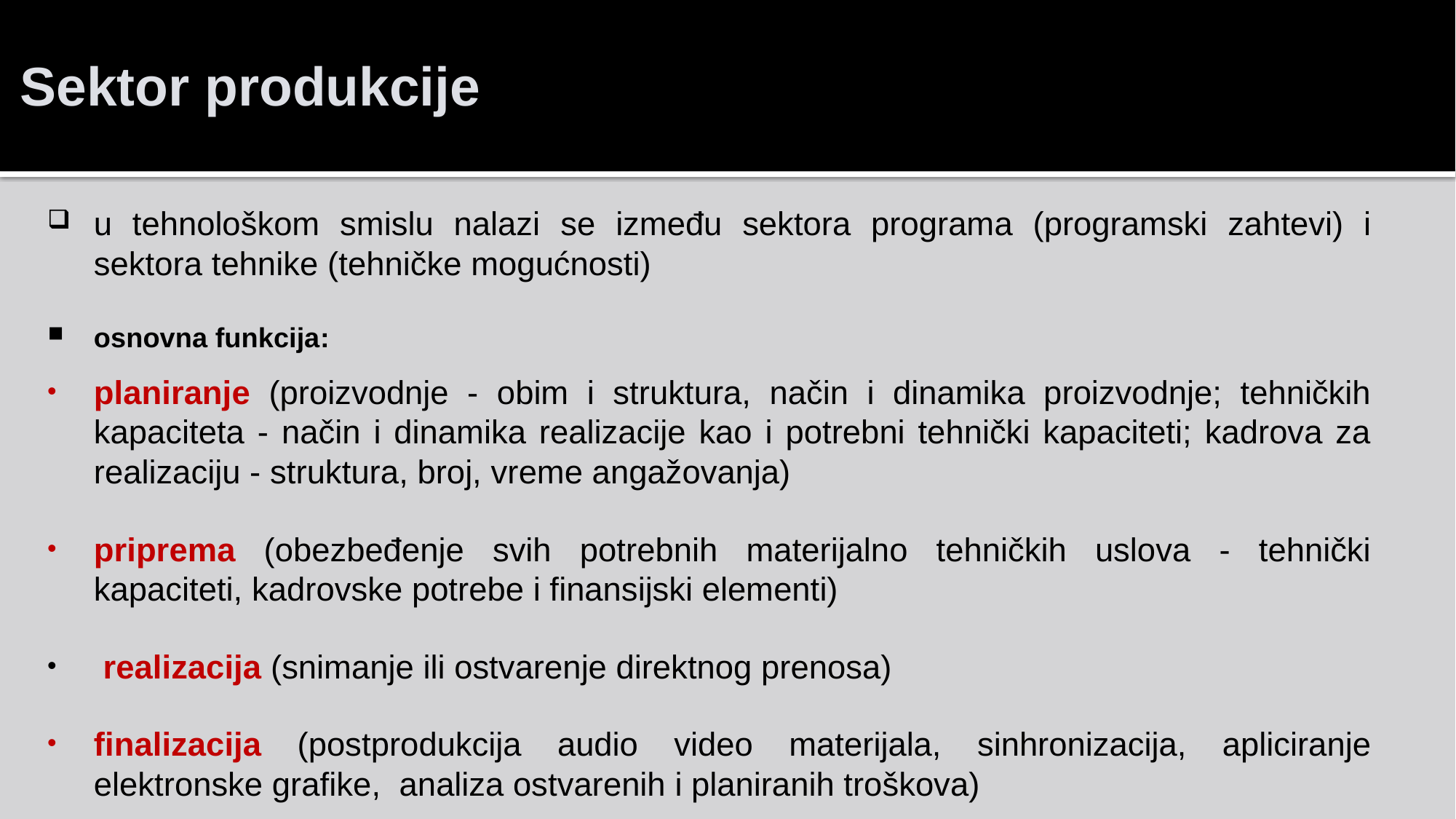

# Sektor produkcije

u tehnološkom smislu nalazi se između sektora programa (programski zahtevi) i sektora tehnike (tehničke mogućnosti)

osnovna funkcija:

planiranje (proizvodnje - obim i struktura, način i dinamika proizvodnje; tehničkih kapaciteta - način i dinamika realizacije kao i potrebni tehnički kapaciteti; kadrova za realizaciju - struktura, broj, vreme angažovanja)

priprema (obezbeđenje svih potrebnih materijalno tehničkih uslova - tehnički kapaciteti, kadrovske potrebe i finansijski elementi)

 realizacija (snimanje ili ostvarenje direktnog prenosa)

finalizacija (postprodukcija audio video materijala, sinhronizacija, apliciranje elektronske grafike,  analiza ostvarenih i planiranih troškova)